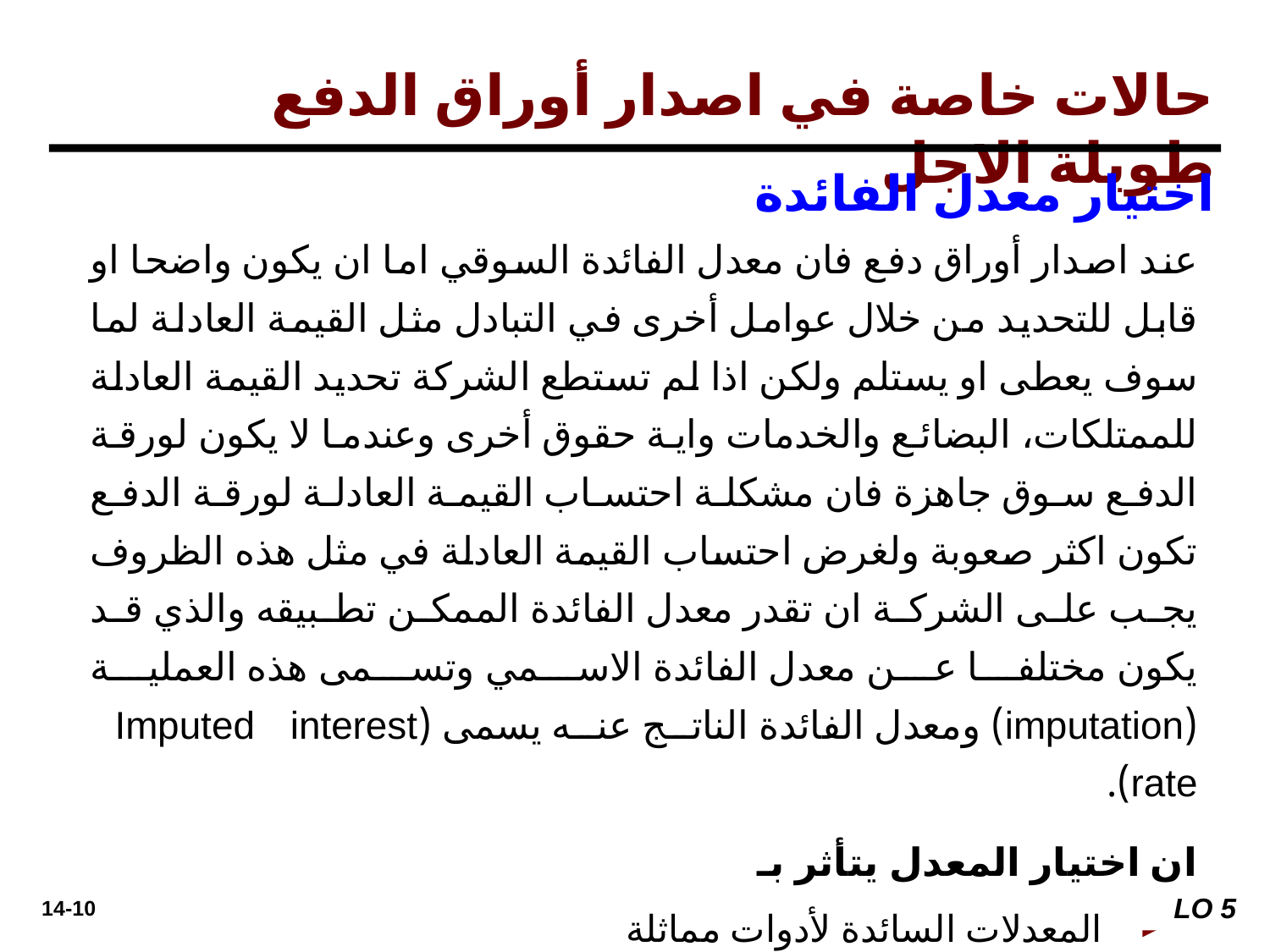

حالات خاصة في اصدار أوراق الدفع طويلة الاجل

اختيار معدل الفائدة
عند اصدار أوراق دفع فان معدل الفائدة السوقي اما ان يكون واضحا او قابل للتحديد من خلال عوامل أخرى في التبادل مثل القيمة العادلة لما سوف يعطى او يستلم ولكن اذا لم تستطع الشركة تحديد القيمة العادلة للممتلكات، البضائع والخدمات واية حقوق أخرى وعندما لا يكون لورقة الدفع سوق جاهزة فان مشكلة احتساب القيمة العادلة لورقة الدفع تكون اكثر صعوبة ولغرض احتساب القيمة العادلة في مثل هذه الظروف يجب على الشركة ان تقدر معدل الفائدة الممكن تطبيقه والذي قد يكون مختلفا عن معدل الفائدة الاسمي وتسمى هذه العملية (imputation) ومعدل الفائدة الناتج عنه يسمى (Imputed interest rate).
ان اختيار المعدل يتأثر بـ
المعدلات السائدة لأدوات مماثلة
عوامل مثل الشروط والقيود المفروضة على الديون، جدول المدفوعات وتحصيل الديون، معدل الفائدة الاولي.
LO 5